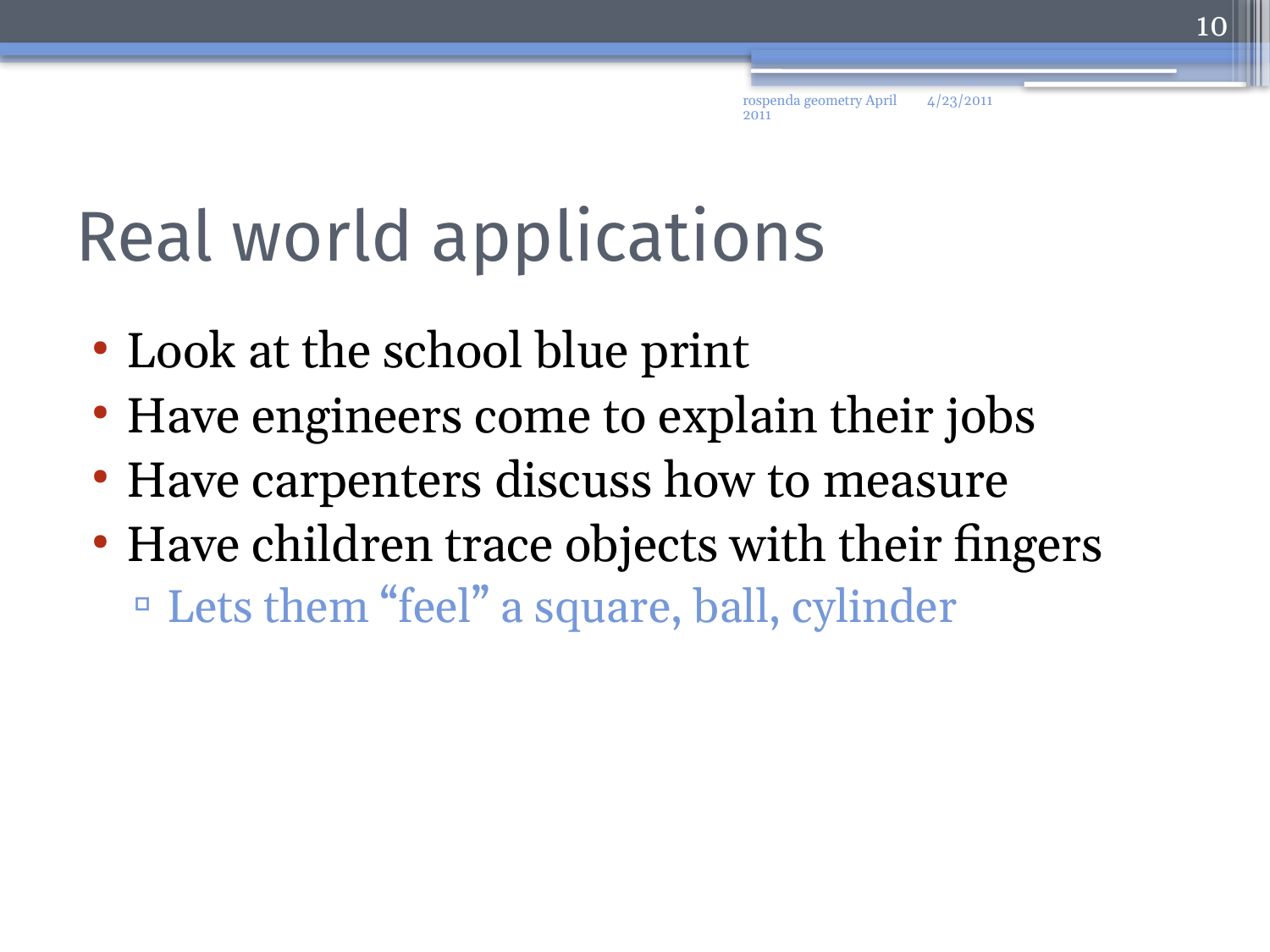

10
rospenda geometry April 2011
4/23/2011
# Real world applications
Look at the school blue print
Have engineers come to explain their jobs
Have carpenters discuss how to measure
Have children trace objects with their fingers
Lets them “feel” a square, ball, cylinder